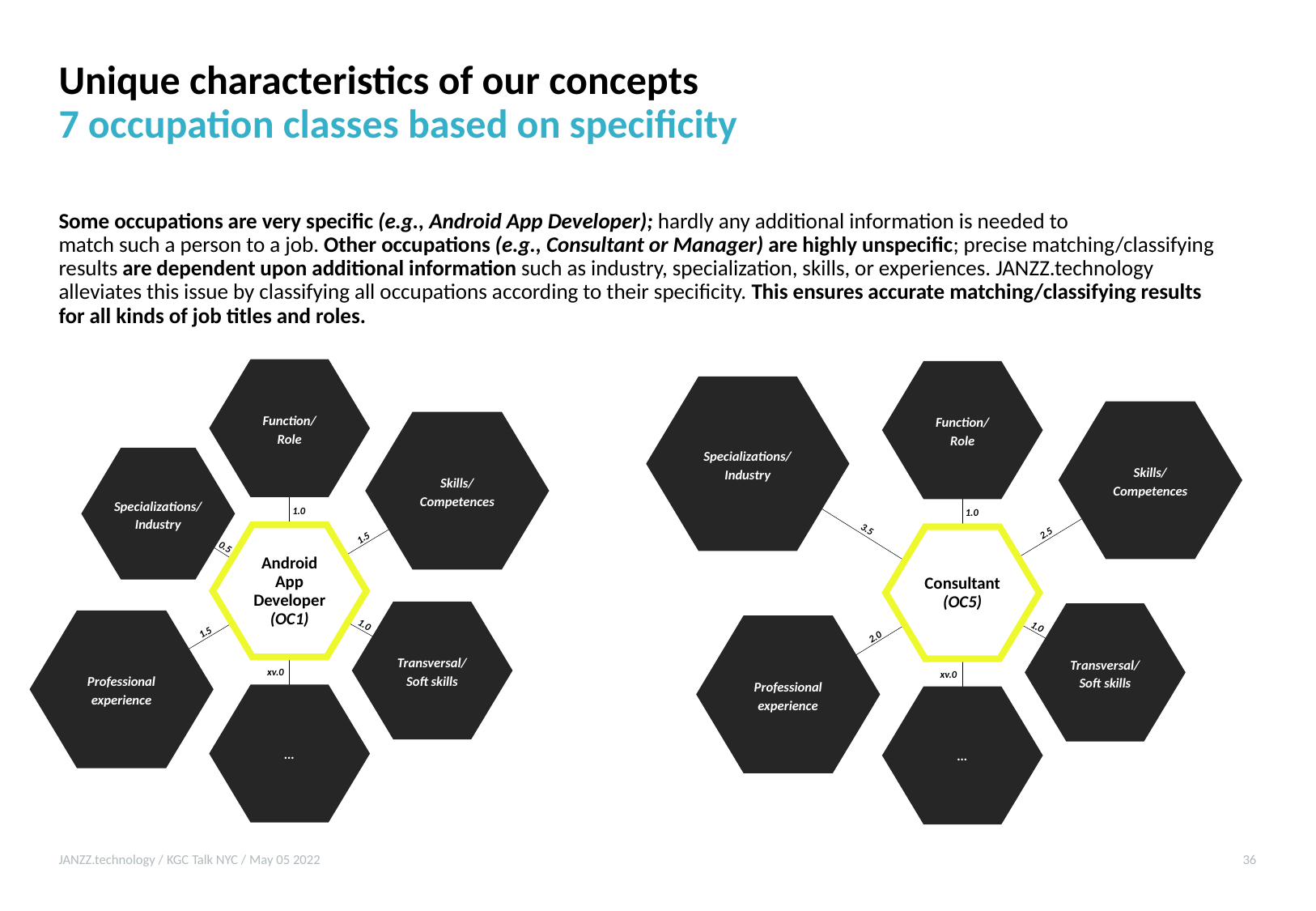

# Unique characteristics of our concepts 7 occupation classes based on specificity
Some occupations are very specific (e.g., Android App Developer); hardly any additional information is needed to
match such a person to a job. Other occupations (e.g., Consultant or Manager) are highly unspecific; precise matching/classifying results are dependent upon additional information such as industry, specialization, skills, or experiences. JANZZ.technology
alleviates this issue by classifying all occupations according to their specificity. This ensures accurate matching/classifying results
for all kinds of job titles and roles.
Function/
Role
Skills/
Competences
Specializations/Industry
1.0
1.5
0.5
Transversal/
Soft skills
Professional
experience
1.0
1.5
xv.0
…
Function/
Role
Specializations/
Industry
Skills/
Competences
1.0
3.5
2.5
Transversal/
Soft skills
Professional
experience
1.0
2.0
xv.0
…
Android
App Developer
(OC1)
Consultant
(OC5)
JANZZ.technology / KGC Talk NYC / May 05 2022
36